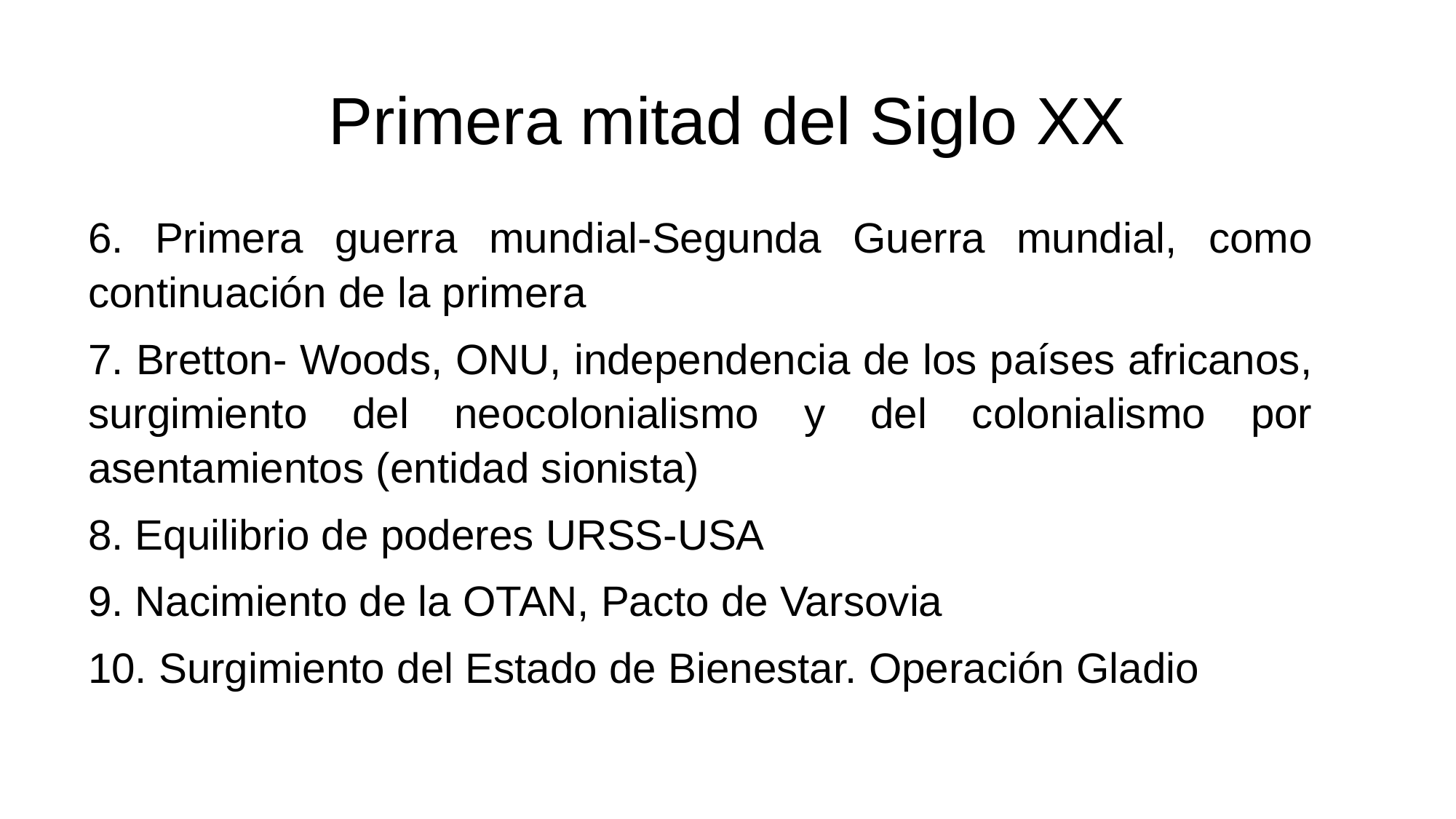

# Primera mitad del Siglo XX
6. Primera guerra mundial-Segunda Guerra mundial, como continuación de la primera
7. Bretton- Woods, ONU, independencia de los países africanos, surgimiento del neocolonialismo y del colonialismo por asentamientos (entidad sionista)
8. Equilibrio de poderes URSS-USA
9. Nacimiento de la OTAN, Pacto de Varsovia
10. Surgimiento del Estado de Bienestar. Operación Gladio